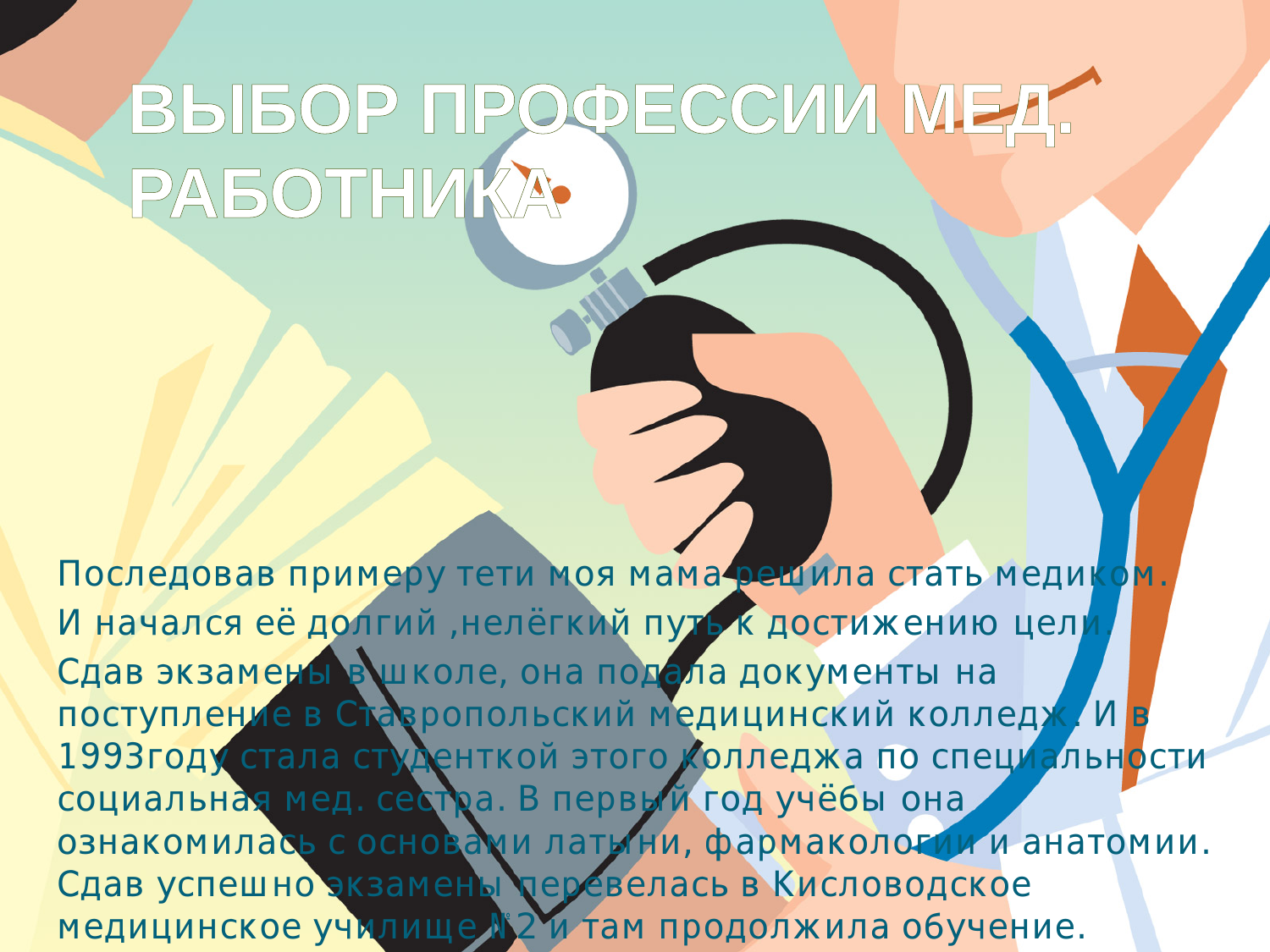

Выбор профессии мед. работника
Последовав примеру тети моя мама решила стать медиком.
И начался её долгий ,нелёгкий путь к достижению цели.
Сдав экзамены в школе, она подала документы на поступление в Ставропольский медицинский колледж. И в 1993году стала студенткой этого колледжа по специальности социальная мед. сестра. В первый год учёбы она ознакомилась с основами латыни, фармакологии и анатомии. Сдав успешно экзамены перевелась в Кисловодское медицинское училище №2 и там продолжила обучение.